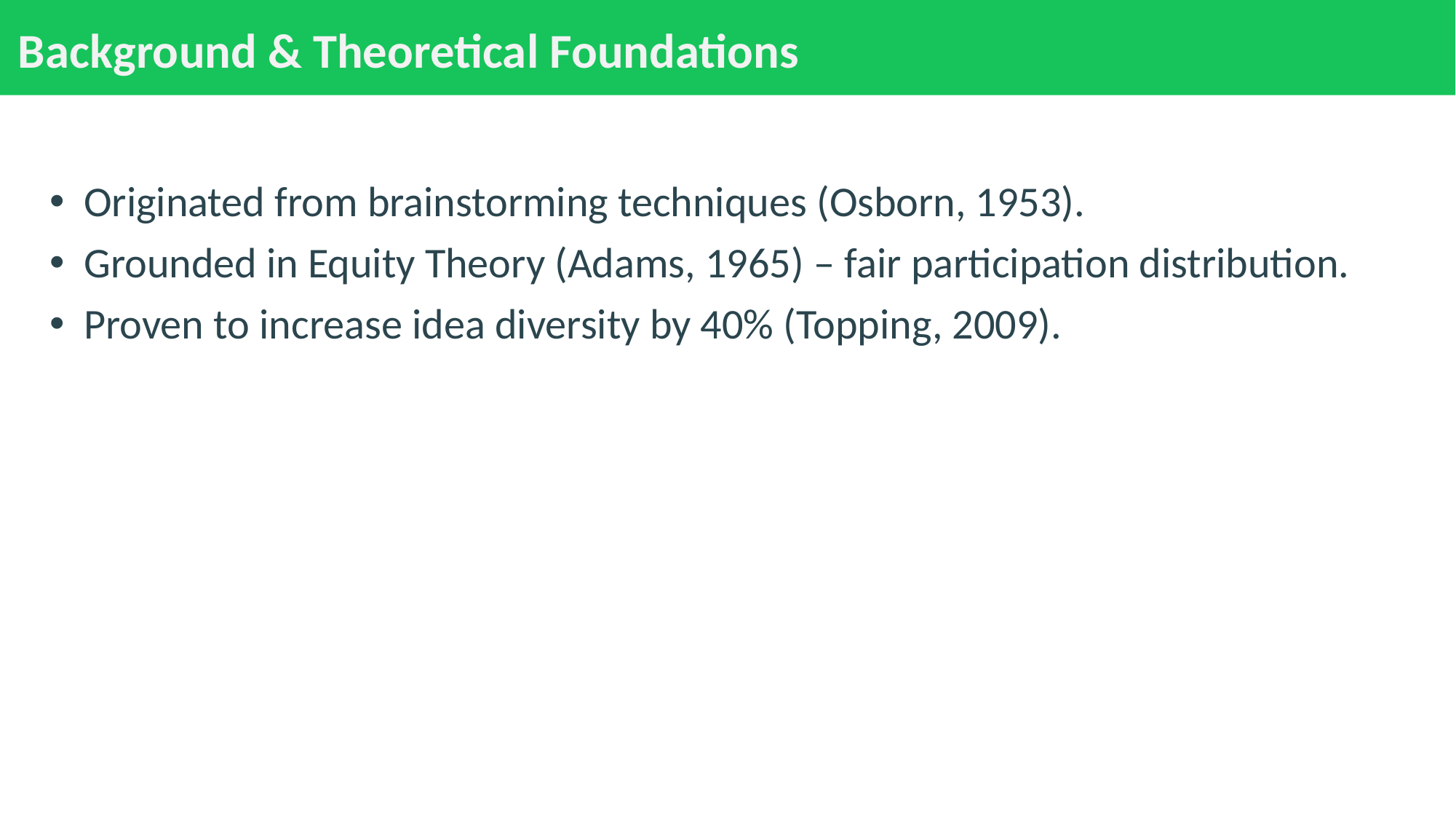

# Background & Theoretical Foundations
Originated from brainstorming techniques (Osborn, 1953).
Grounded in Equity Theory (Adams, 1965) – fair participation distribution.
Proven to increase idea diversity by 40% (Topping, 2009).